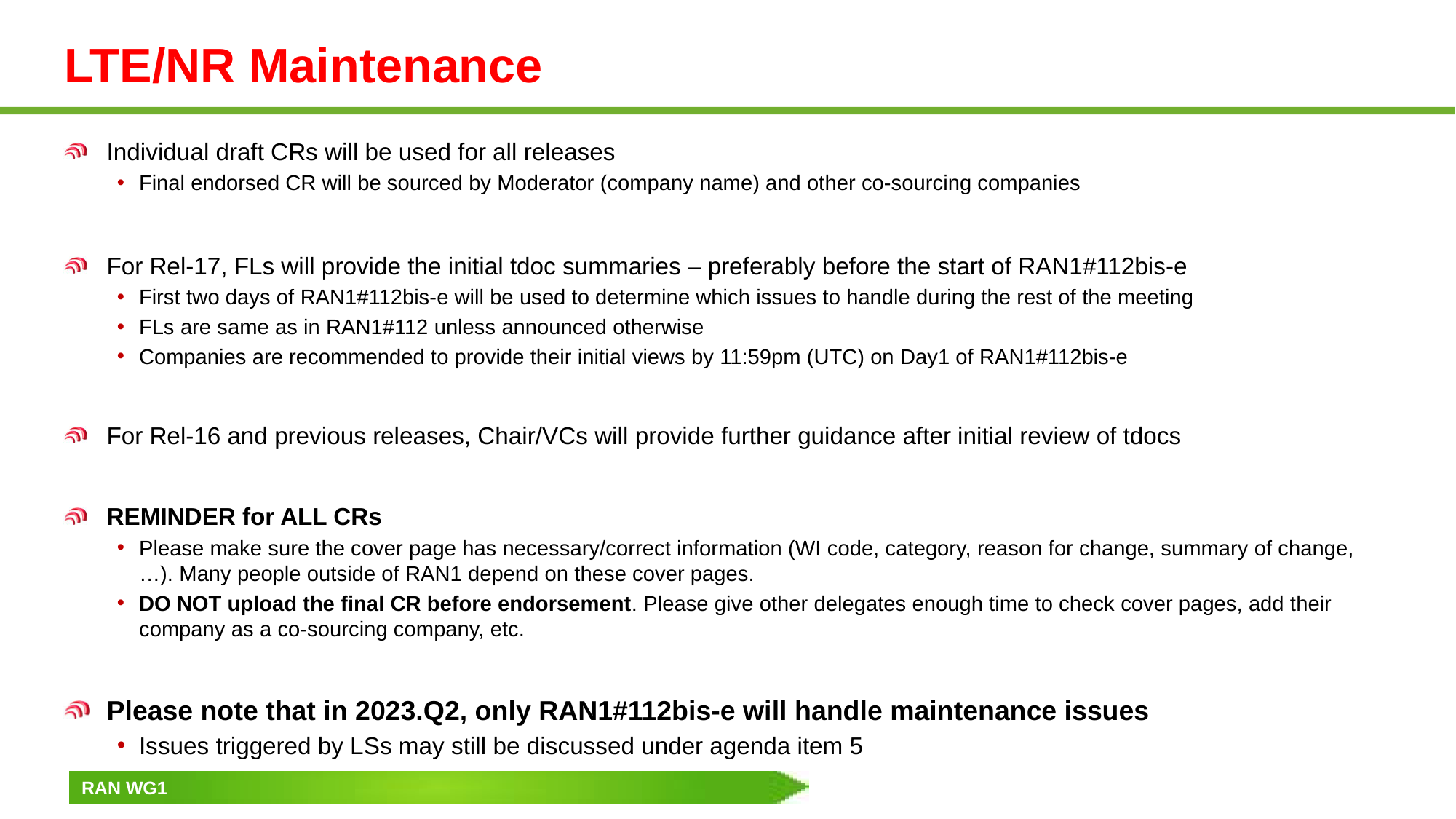

# LTE/NR Maintenance
Individual draft CRs will be used for all releases
Final endorsed CR will be sourced by Moderator (company name) and other co-sourcing companies

For Rel-17, FLs will provide the initial tdoc summaries – preferably before the start of RAN1#112bis-e
First two days of RAN1#112bis-e will be used to determine which issues to handle during the rest of the meeting
FLs are same as in RAN1#112 unless announced otherwise
Companies are recommended to provide their initial views by 11:59pm (UTC) on Day1 of RAN1#112bis-e

For Rel-16 and previous releases, Chair/VCs will provide further guidance after initial review of tdocs

REMINDER for ALL CRs
Please make sure the cover page has necessary/correct information (WI code, category, reason for change, summary of change, …). Many people outside of RAN1 depend on these cover pages.
DO NOT upload the final CR before endorsement. Please give other delegates enough time to check cover pages, add their company as a co-sourcing company, etc.

Please note that in 2023.Q2, only RAN1#112bis-e will handle maintenance issues
Issues triggered by LSs may still be discussed under agenda item 5